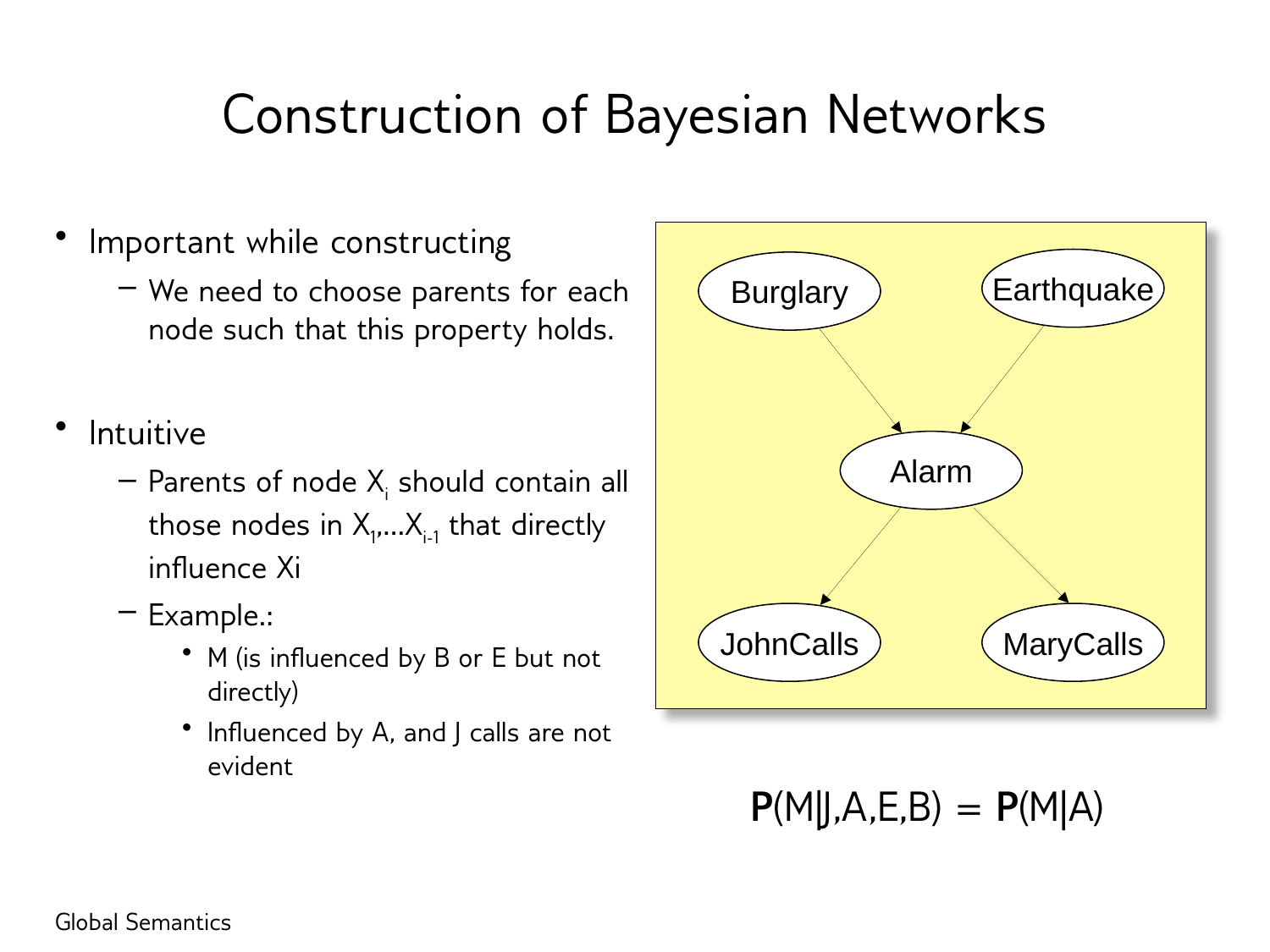

# Construction of Bayesian Networks
Important while constructing
We need to choose parents for each node such that this property holds.

Intuitive
Parents of node Xi should contain all those nodes in X1,…Xi-1 that directly influence Xi
Example.:
M (is influenced by B or E but not directly)
Influenced by A, and J calls are not evident

Earthquake

Burglary

Alarm

JohnCalls

MaryCalls
P(M|J,A,E,B) = P(M|A)
Global Semantics
13